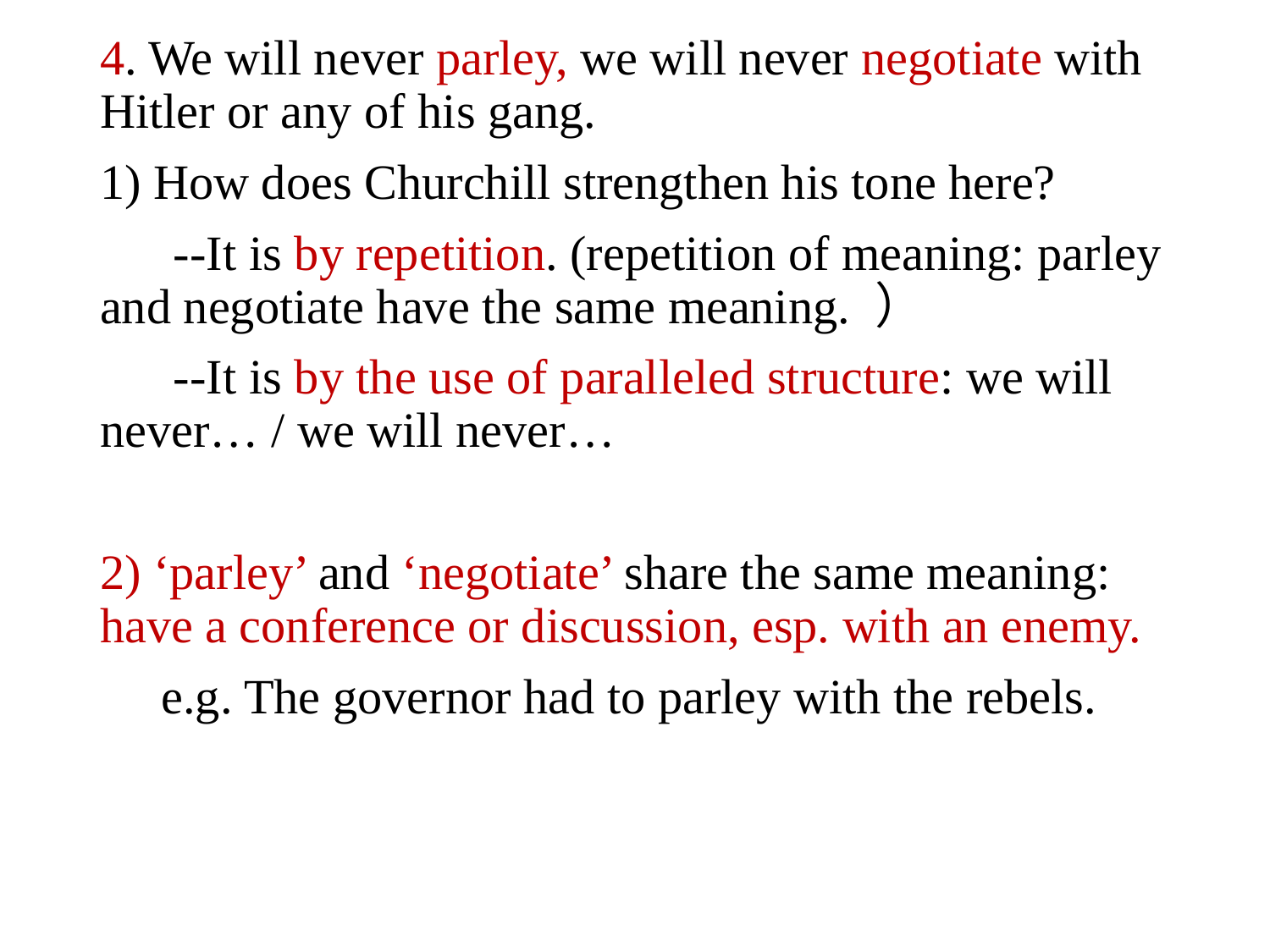

4. We will never parley, we will never negotiate with Hitler or any of his gang.
1) How does Churchill strengthen his tone here?
      --It is by repetition. (repetition of meaning: parley and negotiate have the same meaning. ）
      --It is by the use of paralleled structure: we will never… / we will never…

2) ‘parley’ and ‘negotiate’ share the same meaning: have a conference or discussion, esp. with an enemy.
     e.g. The governor had to parley with the rebels.